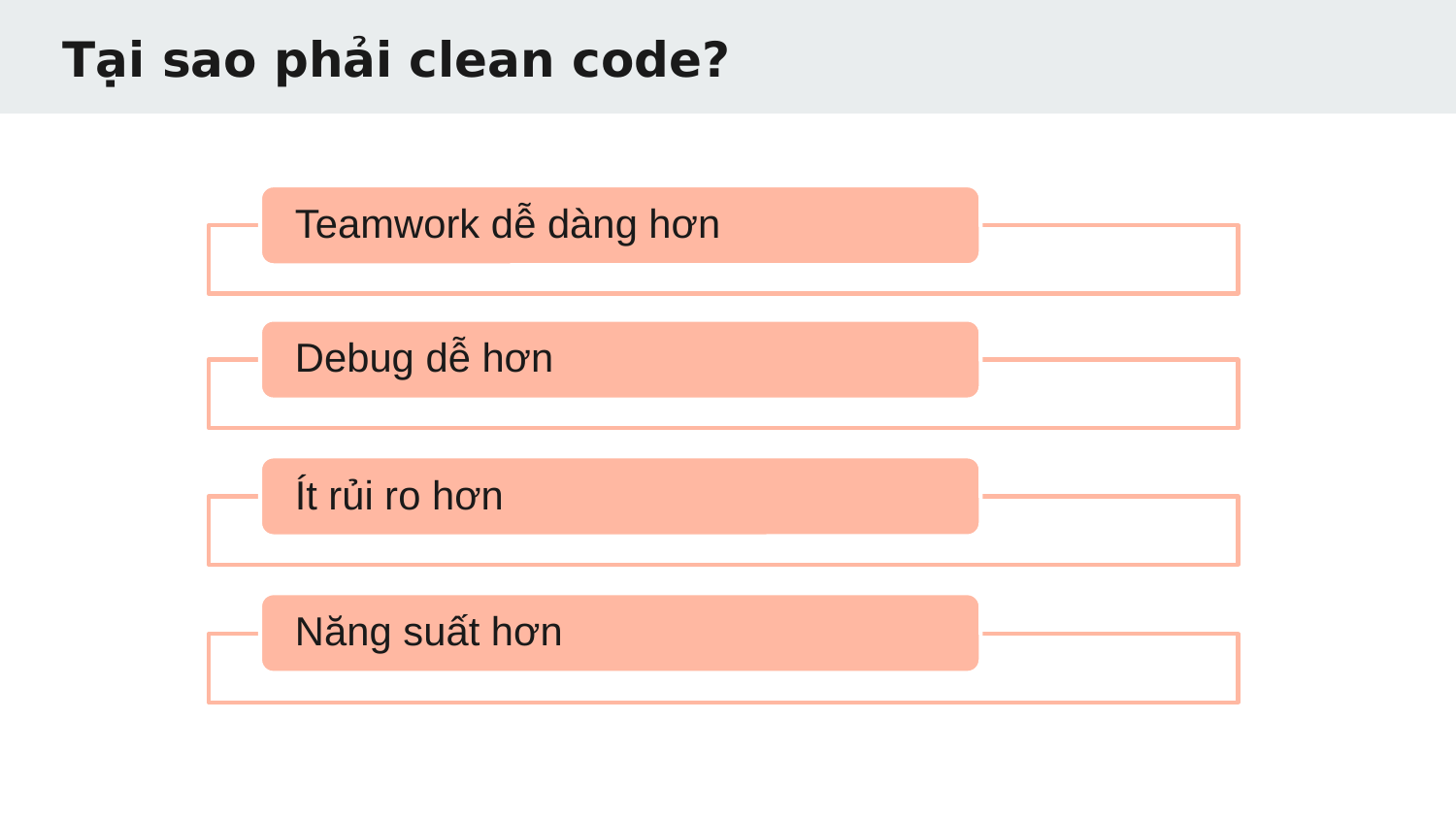

Tại sao phải clean code?

Teamwork dễ dàng hơn
Debug dễ hơn
Ít rủi ro hơn
Năng suất hơn